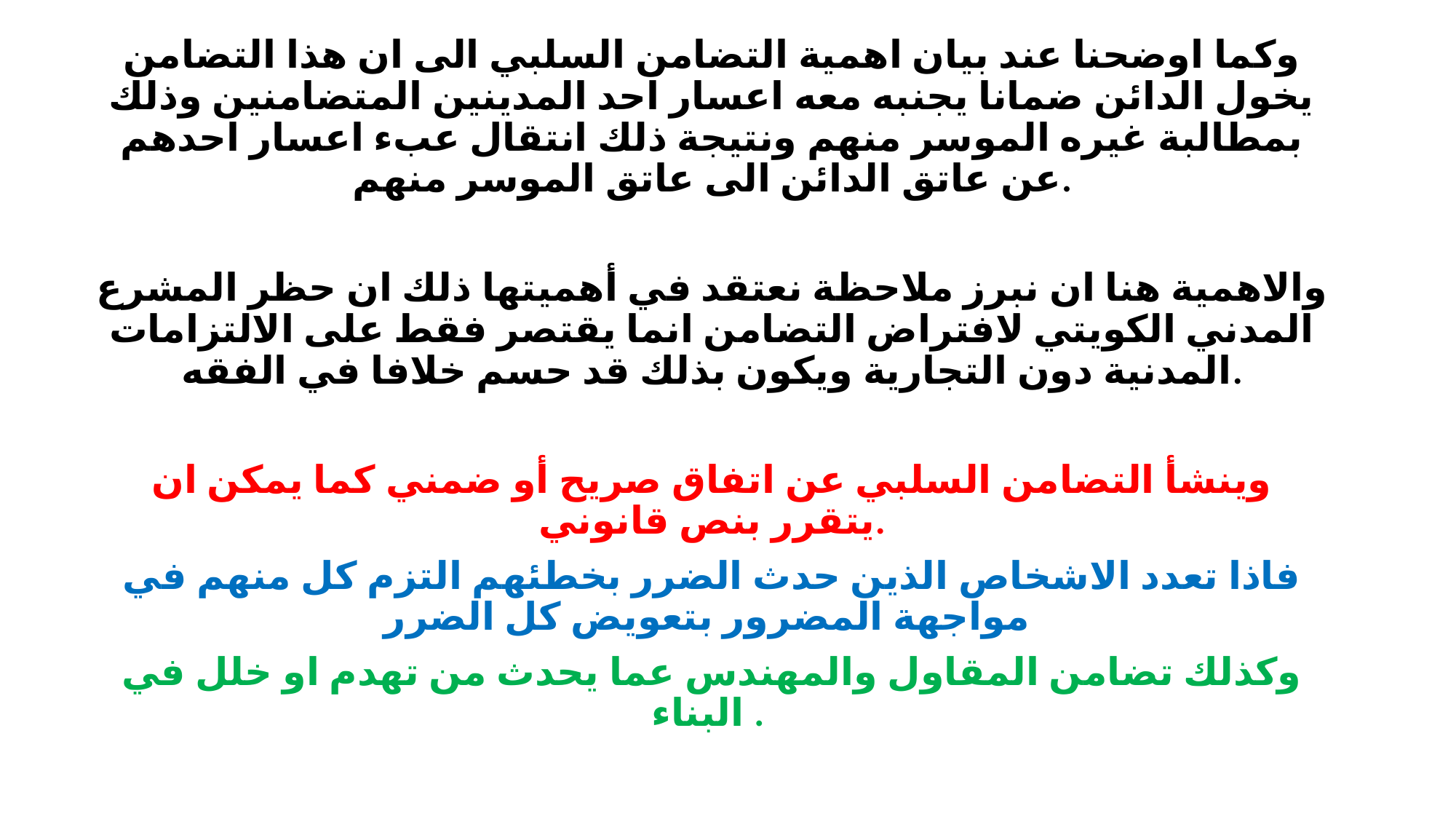

وكما اوضحنا عند بيان اهمية التضامن السلبي الى ان هذا التضامن يخول الدائن ضمانا يجنبه معه اعسار احد المدينين المتضامنين وذلك بمطالبة غيره الموسر منهم ونتيجة ذلك انتقال عبء اعسار احدهم عن عاتق الدائن الى عاتق الموسر منهم.

والاهمية هنا ان نبرز ملاحظة نعتقد في أهميتها ذلك ان حظر المشرع المدني الكويتي لافتراض التضامن انما يقتصر فقط على الالتزامات المدنية دون التجارية ويكون بذلك قد حسم خلافا في الفقه.

وينشأ التضامن السلبي عن اتفاق صريح أو ضمني كما يمكن ان يتقرر بنص قانوني.
فاذا تعدد الاشخاص الذين حدث الضرر بخطئهم التزم كل منهم في مواجهة المضرور بتعويض كل الضرر
وكذلك تضامن المقاول والمهندس عما يحدث من تهدم او خلل في البناء .